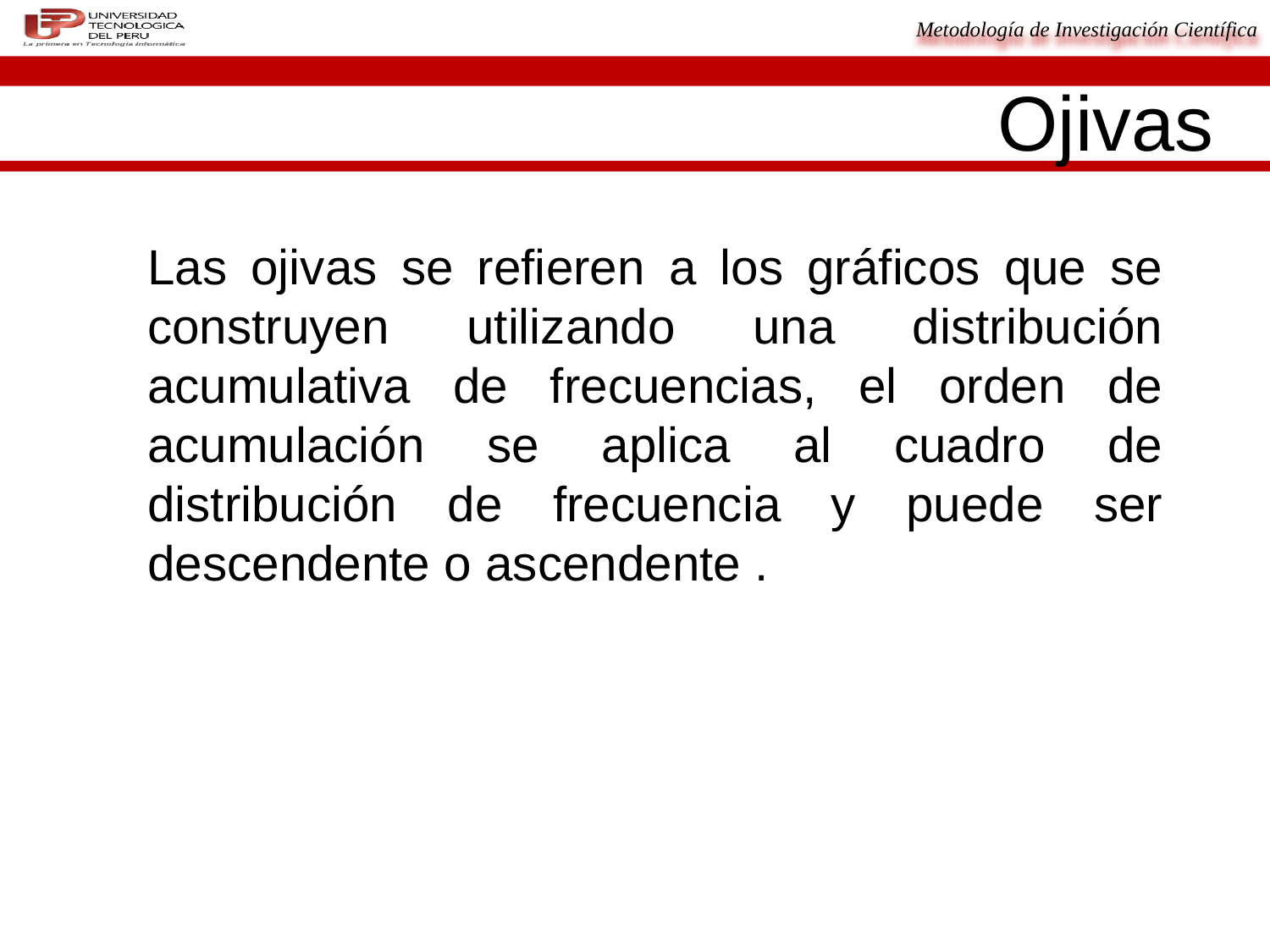

# Ojivas
Las ojivas se refieren a los gráficos que se construyen utilizando una distribución acumulativa de frecuencias, el orden de acumulación se aplica al cuadro de distribución de frecuencia y puede ser descendente o ascendente .